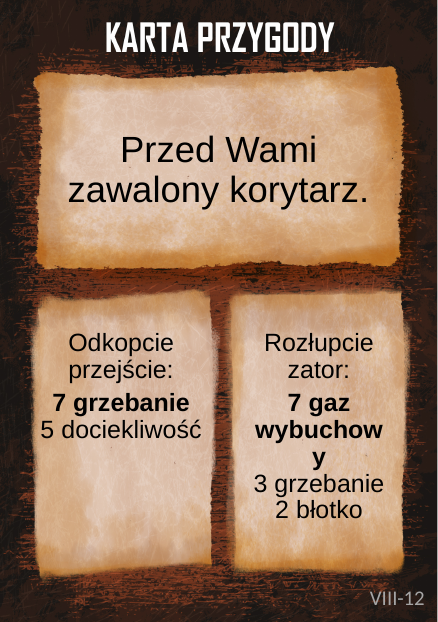

# Przed Wami zawalony korytarz.
Odkopcie przejście:
7 grzebanie
5 dociekliwość
Rozłupcie zator:
7 gaz wybuchowy
3 grzebanie
2 błotko
VIII-12